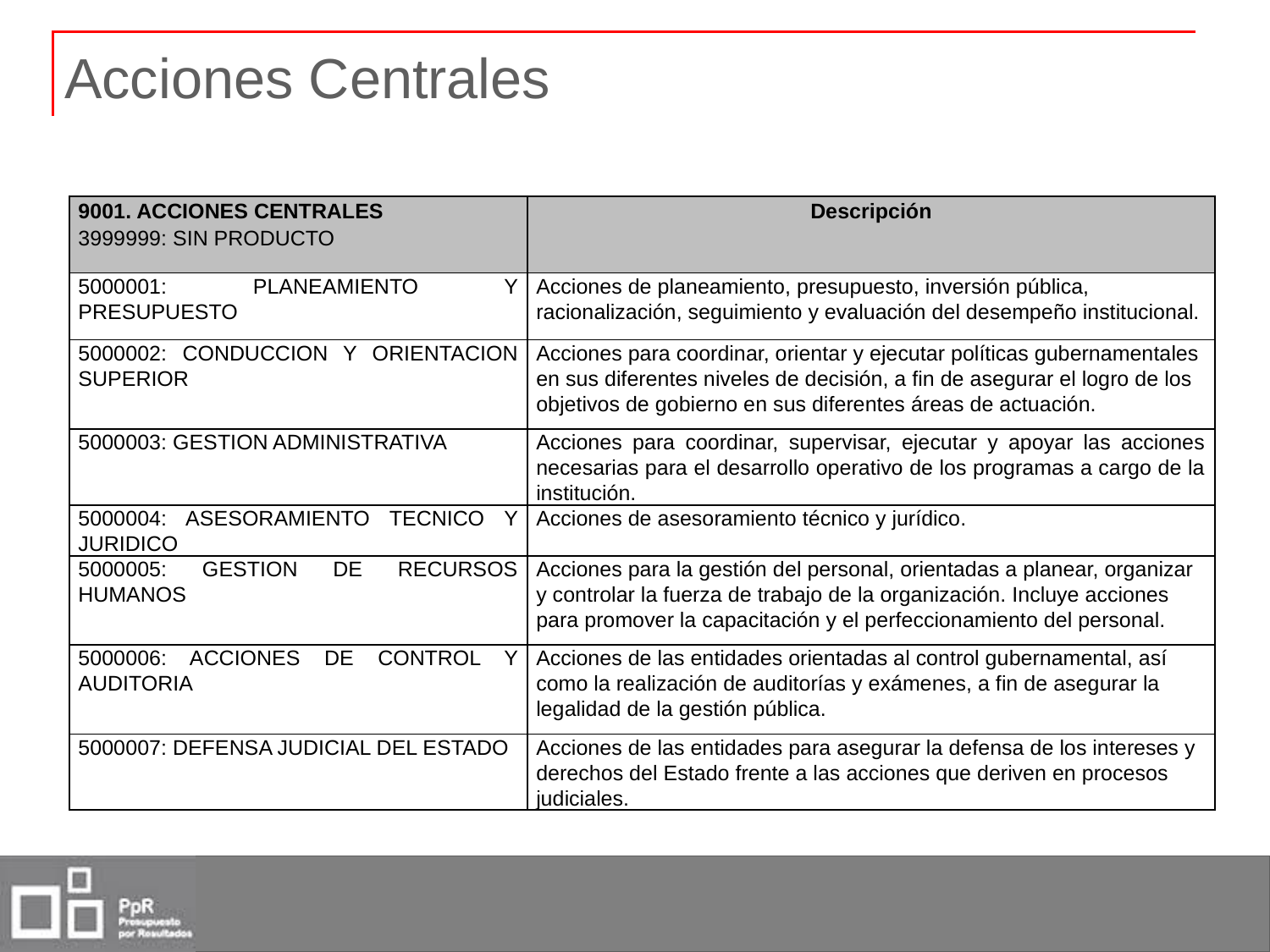

# Acciones Centrales
| 9001. ACCIONES CENTRALES 3999999: SIN PRODUCTO | Descripción |
| --- | --- |
| 5000001: PLANEAMIENTO Y PRESUPUESTO | Acciones de planeamiento, presupuesto, inversión pública, racionalización, seguimiento y evaluación del desempeño institucional. |
| 5000002: CONDUCCION Y ORIENTACION SUPERIOR | Acciones para coordinar, orientar y ejecutar políticas gubernamentales en sus diferentes niveles de decisión, a fin de asegurar el logro de los objetivos de gobierno en sus diferentes áreas de actuación. |
| 5000003: GESTION ADMINISTRATIVA | Acciones para coordinar, supervisar, ejecutar y apoyar las acciones necesarias para el desarrollo operativo de los programas a cargo de la institución. |
| 5000004: ASESORAMIENTO TECNICO Y JURIDICO | Acciones de asesoramiento técnico y jurídico. |
| 5000005: GESTION DE RECURSOS HUMANOS | Acciones para la gestión del personal, orientadas a planear, organizar y controlar la fuerza de trabajo de la organización. Incluye acciones para promover la capacitación y el perfeccionamiento del personal. |
| 5000006: ACCIONES DE CONTROL Y AUDITORIA | Acciones de las entidades orientadas al control gubernamental, así como la realización de auditorías y exámenes, a fin de asegurar la legalidad de la gestión pública. |
| 5000007: DEFENSA JUDICIAL DEL ESTADO | Acciones de las entidades para asegurar la defensa de los intereses y derechos del Estado frente a las acciones que deriven en procesos judiciales. |